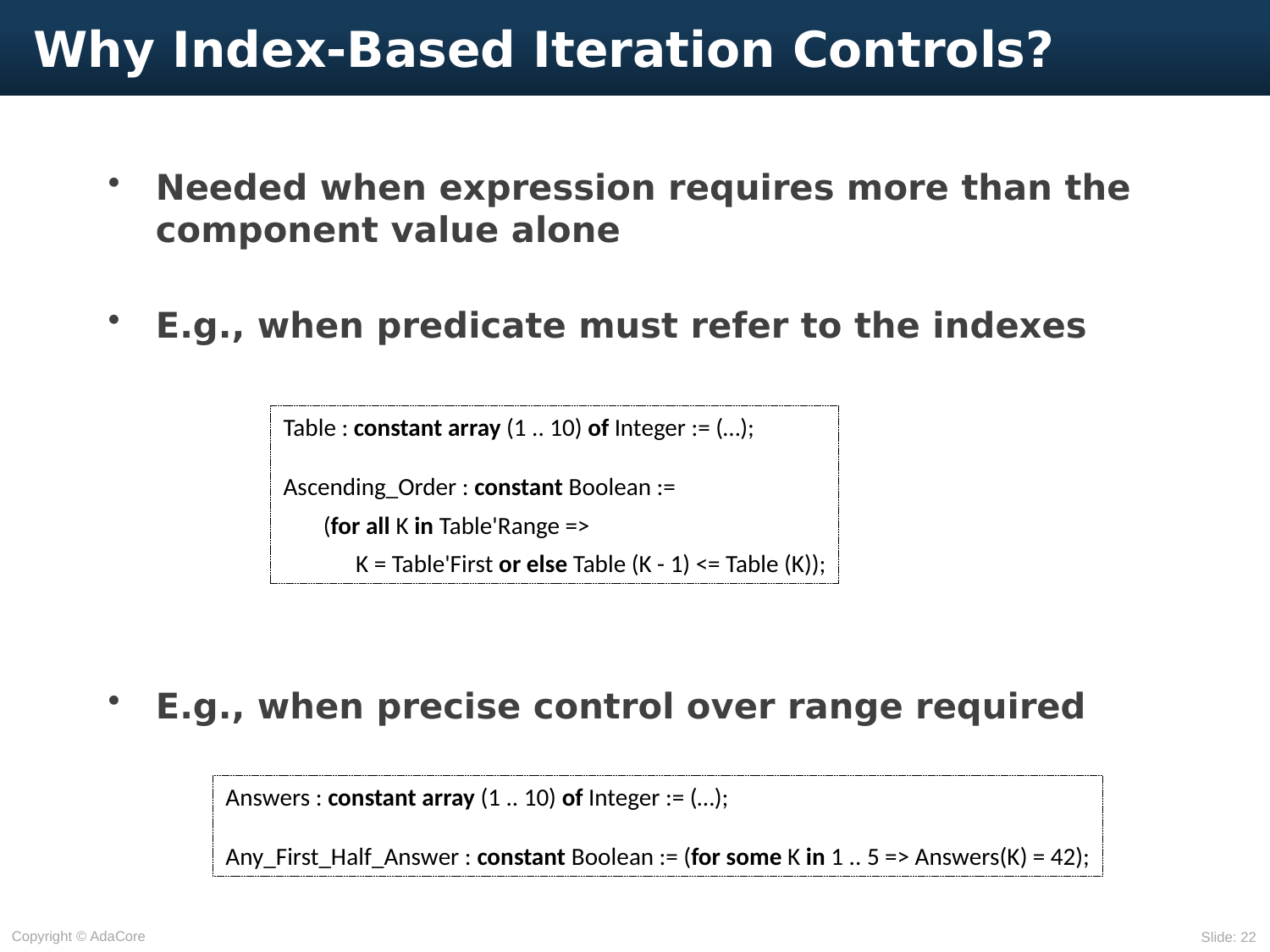

# Why Index-Based Iteration Controls?
Needed when expression requires more than the component value alone
E.g., when predicate must refer to the indexes

E.g., when precise control over range required
Table : constant array (1 .. 10) of Integer := (…);

Ascending_Order : constant Boolean :=
	(for all K in Table'Range =>
		K = Table'First or else Table (K - 1) <= Table (K));
Answers : constant array (1 .. 10) of Integer := (…);

Any_First_Half_Answer : constant Boolean := (for some K in 1 .. 5 => Answers(K) = 42);